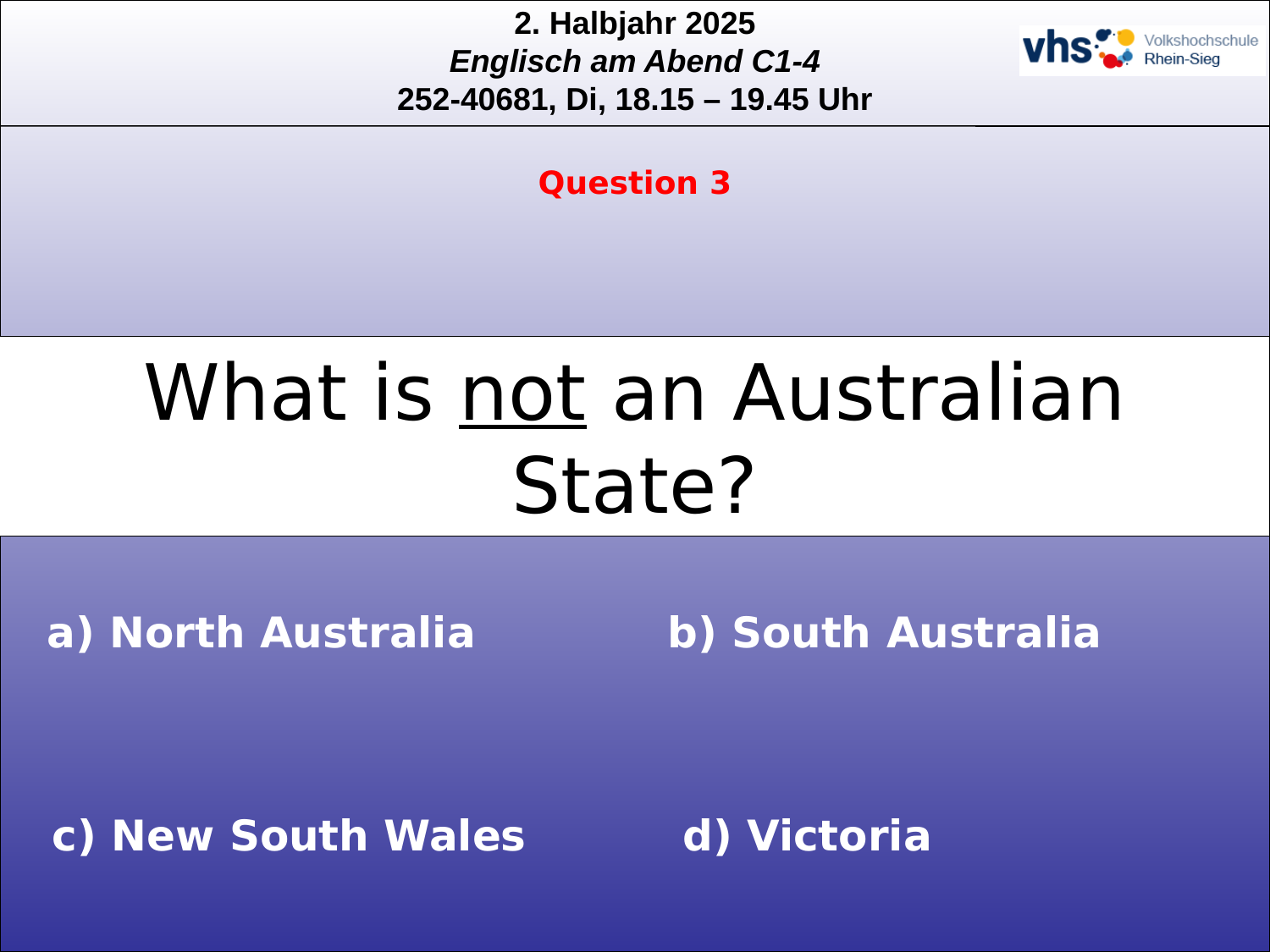

Question 3
What is not an Australian State?
a) North Australia
b) South Australia
c) New South Wales
d) Victoria